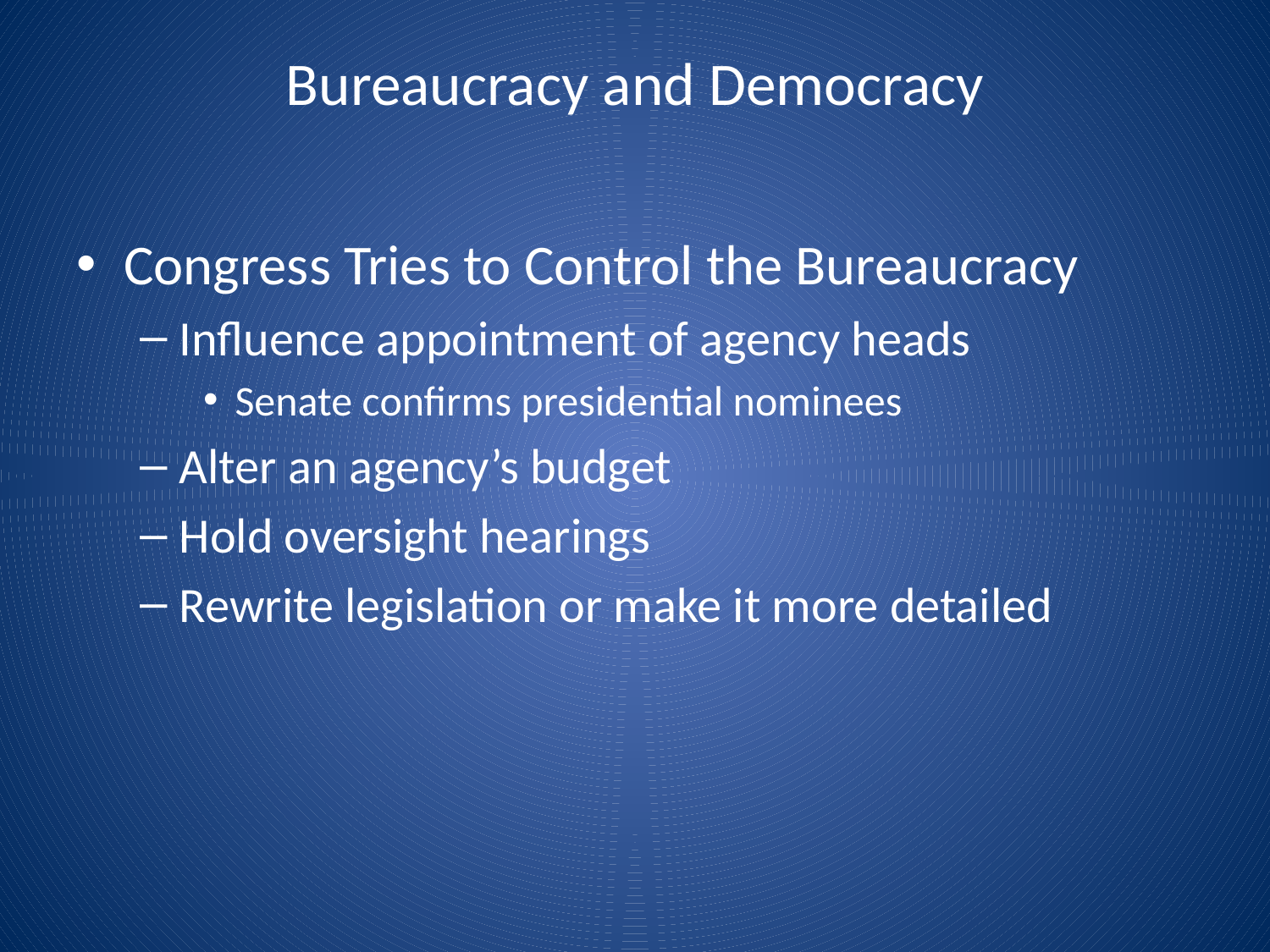

# Bureaucracy and Democracy
Congress Tries to Control the Bureaucracy
Influence appointment of agency heads
Senate confirms presidential nominees
Alter an agency’s budget
Hold oversight hearings
Rewrite legislation or make it more detailed